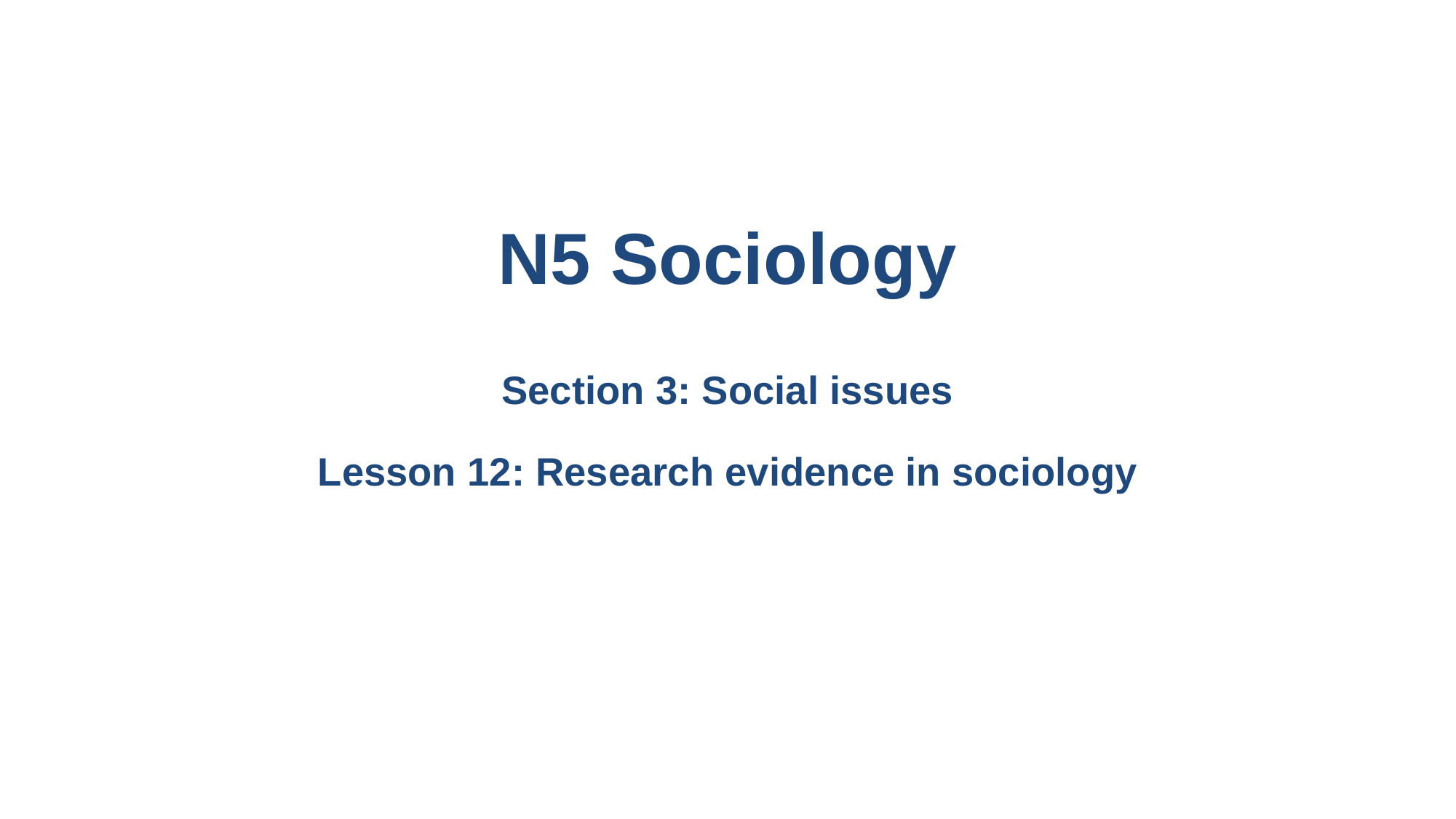

# N5 Sociology Section 3: Social issues Lesson 12: Research evidence in sociology